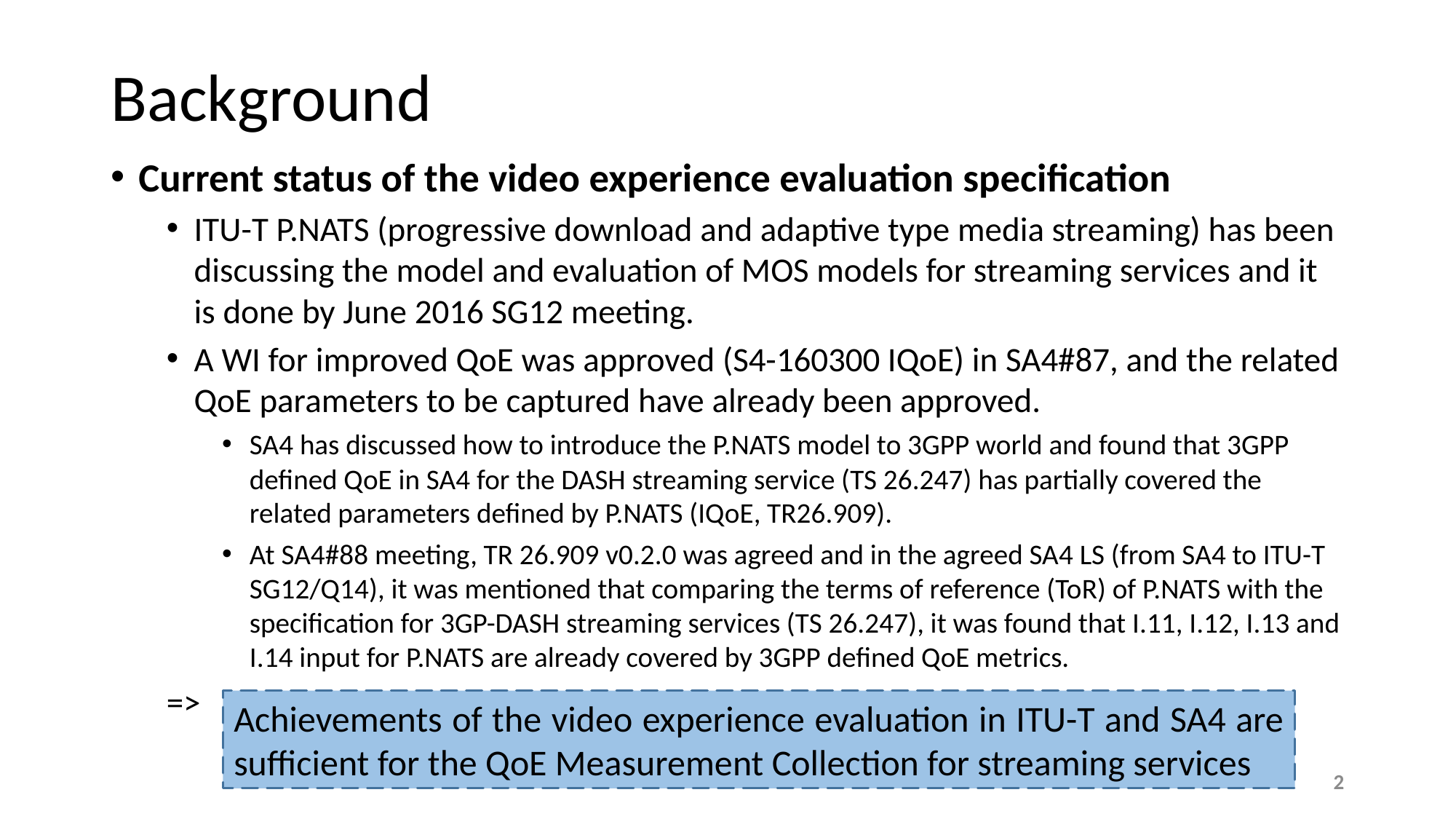

# Background
Current status of the video experience evaluation specification
ITU-T P.NATS (progressive download and adaptive type media streaming) has been discussing the model and evaluation of MOS models for streaming services and it is done by June 2016 SG12 meeting.
A WI for improved QoE was approved (S4-160300 IQoE) in SA4#87, and the related QoE parameters to be captured have already been approved.
SA4 has discussed how to introduce the P.NATS model to 3GPP world and found that 3GPP defined QoE in SA4 for the DASH streaming service (TS 26.247) has partially covered the related parameters defined by P.NATS (IQoE, TR26.909).
At SA4#88 meeting, TR 26.909 v0.2.0 was agreed and in the agreed SA4 LS (from SA4 to ITU-T SG12/Q14), it was mentioned that comparing the terms of reference (ToR) of P.NATS with the specification for 3GP-DASH streaming services (TS 26.247), it was found that I.11, I.12, I.13 and I.14 input for P.NATS are already covered by 3GPP defined QoE metrics.
=>

Achievements of the video experience evaluation in ITU-T and SA4 are sufficient for the QoE Measurement Collection for streaming services
2